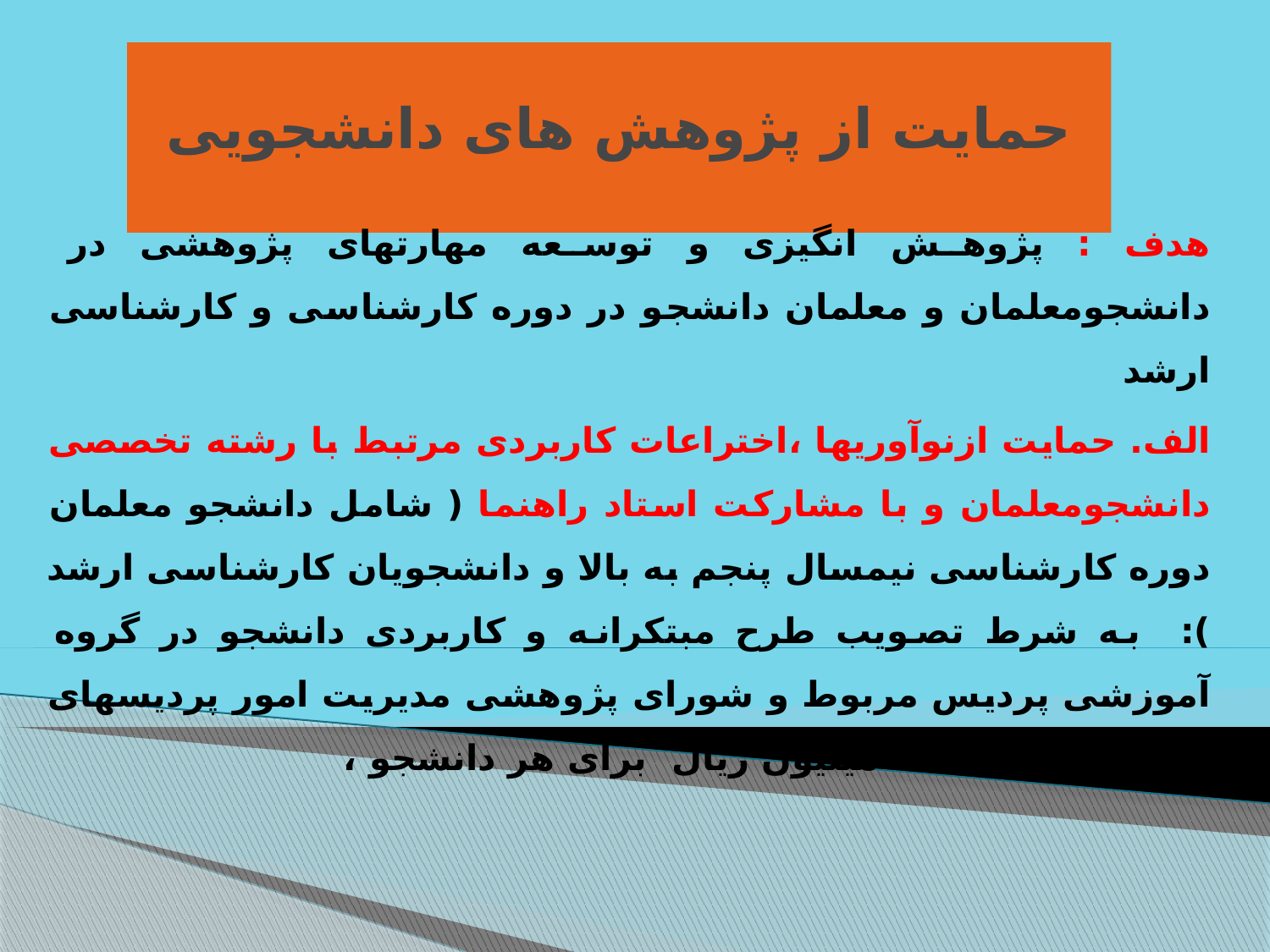

# حمایت از پژوهش های دانشجویی‏

هدف : پژوهش انگیزی و توسعه مهارتهای پژوهشی در دانشجومعلمان و معلمان ‏دانشجو در دوره کارشناسی و کارشناسی ارشد
الف. حمایت ازنوآوریها ،اختراعات کاربردی مرتبط با رشته تخصصی دانشجومعلمان و با ‏مشارکت استاد راهنما ( شامل دانشجو معلمان دوره کارشناسی نیمسال پنجم به بالا و ‏دانشجویان کارشناسی ارشد ):  به شرط تصویب طرح مبتکرانه و کاربردی ‏دانشجو در گروه آموزشی پردیس مربوط و شورای پژوهشی مدیریت امور ‏پردیسهای استان در سقف 4  میلیون ریال  برای هر دانشجو ،

‏